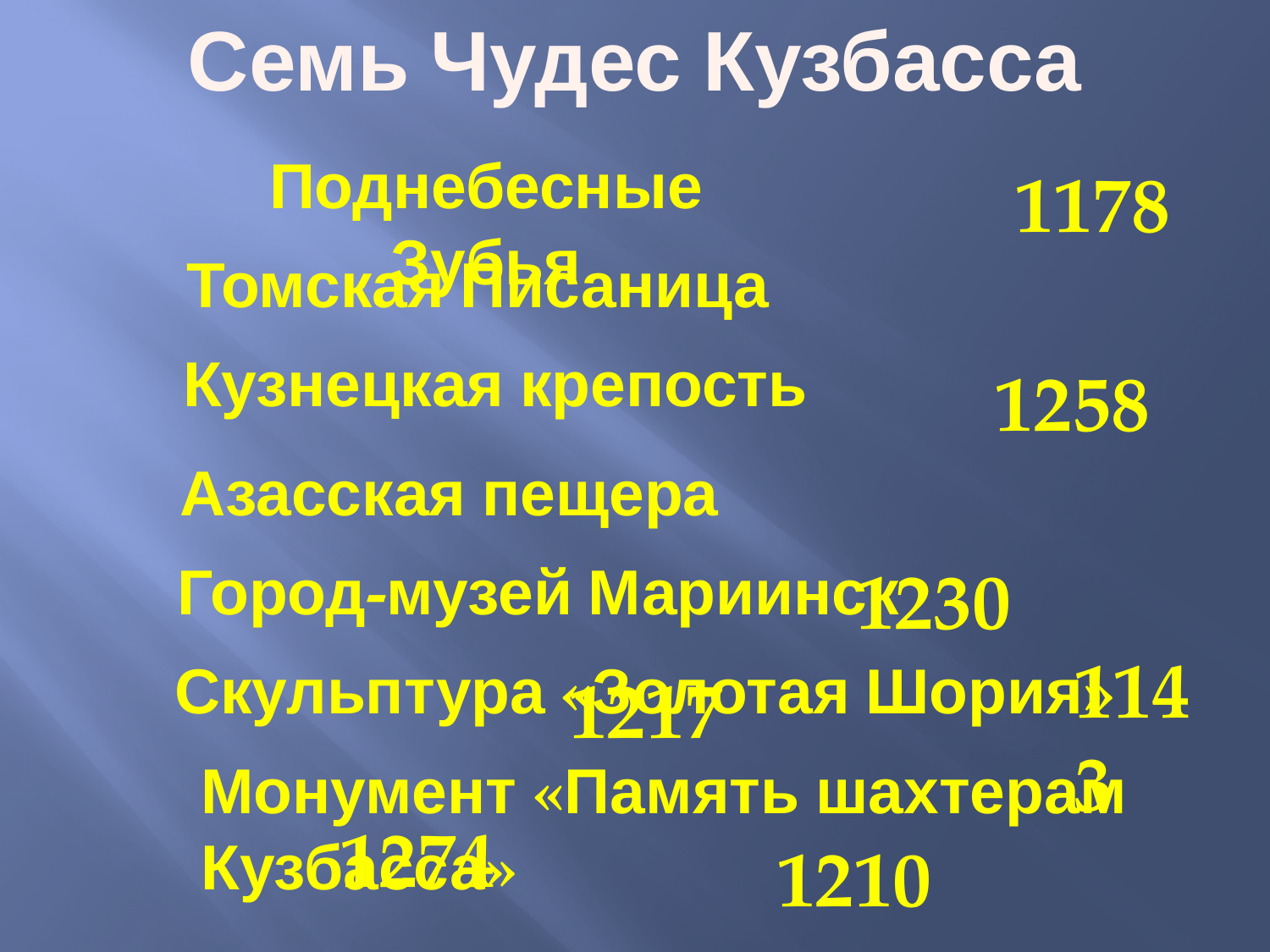

Семь Чудес Кузбасса
Поднебесные Зубья
1178
Томская Писаница
Кузнецкая крепость
1258
Азасская пещера
1230
Город-музей Мариинск
1143
Скульптура «Золотая Шория»
1217
Монумент «Память шахтерам Кузбасса»
1274
1210